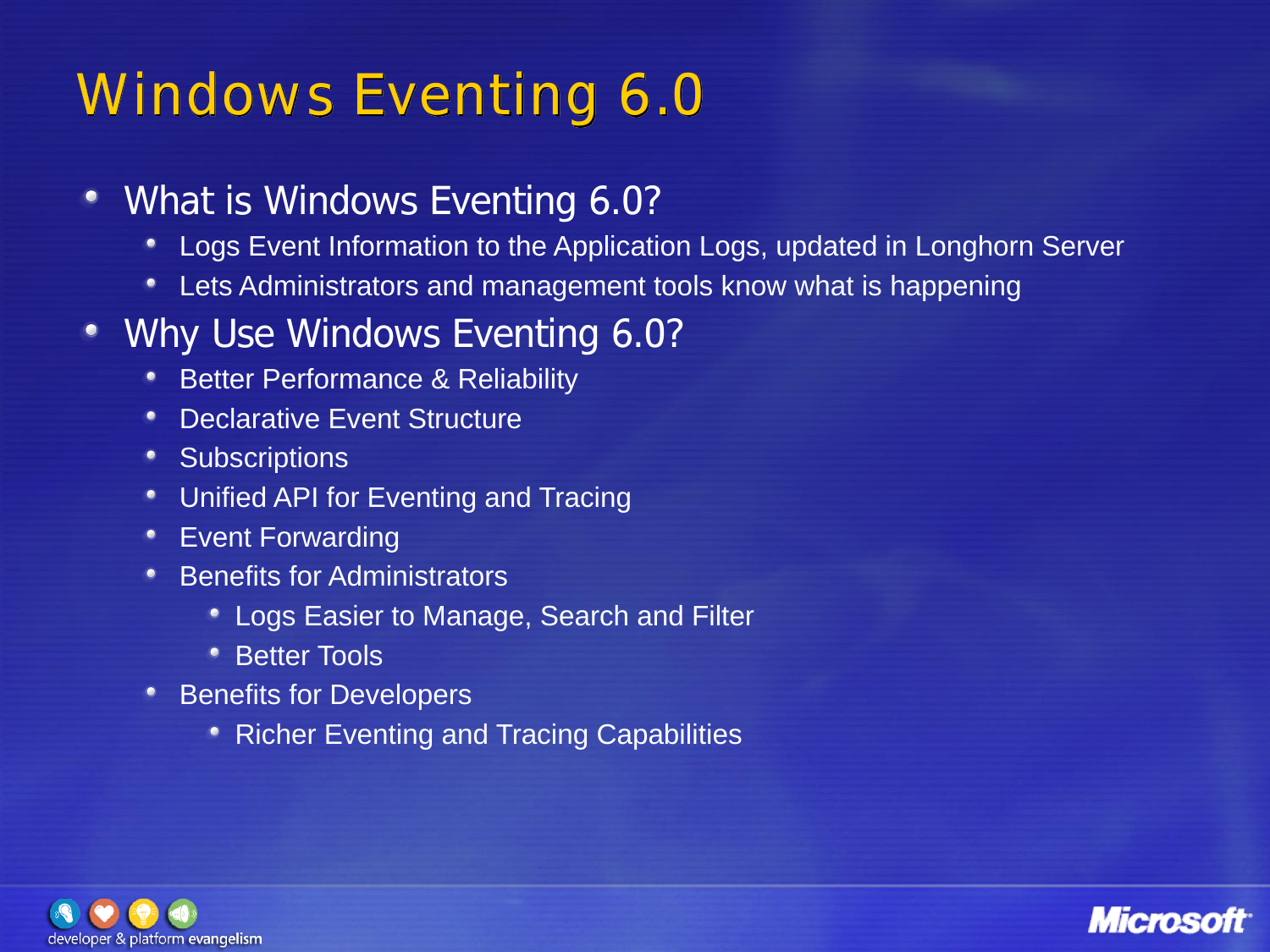

# Windows Eventing 6.0
What is Windows Eventing 6.0?
Logs Event Information to the Application Logs, updated in Longhorn Server
Lets Administrators and management tools know what is happening
Why Use Windows Eventing 6.0?
Better Performance & Reliability
Declarative Event Structure
Subscriptions
Unified API for Eventing and Tracing
Event Forwarding
Benefits for Administrators
Logs Easier to Manage, Search and Filter
Better Tools
Benefits for Developers
Richer Eventing and Tracing Capabilities